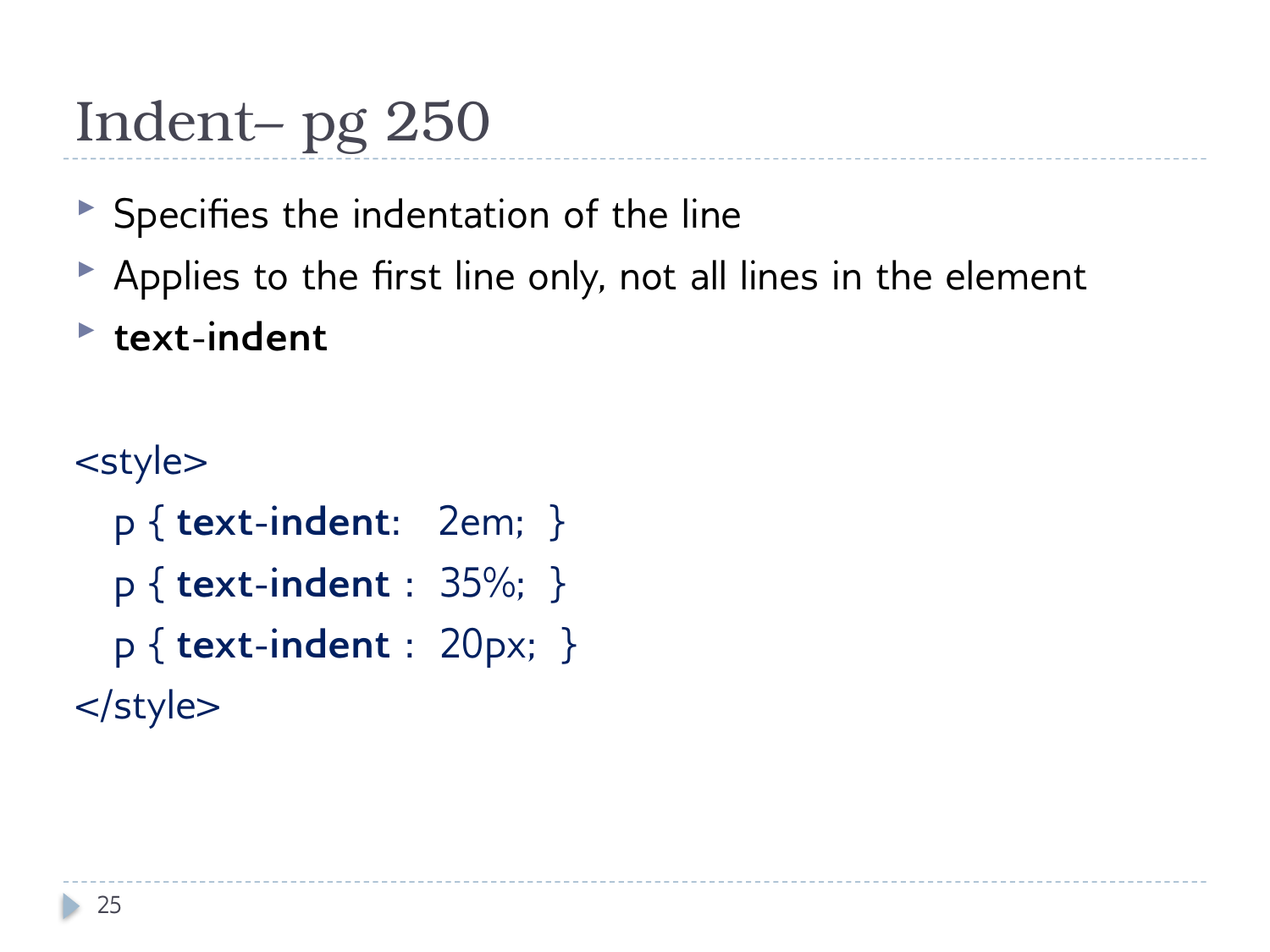

# Indent– pg 250
Specifies the indentation of the line
Applies to the first line only, not all lines in the element
text-indent

<style>
   p { text-indent:   2em;  }
   p { text-indent :  35%;  }
   p { text-indent :  20px;  }
</style>

25